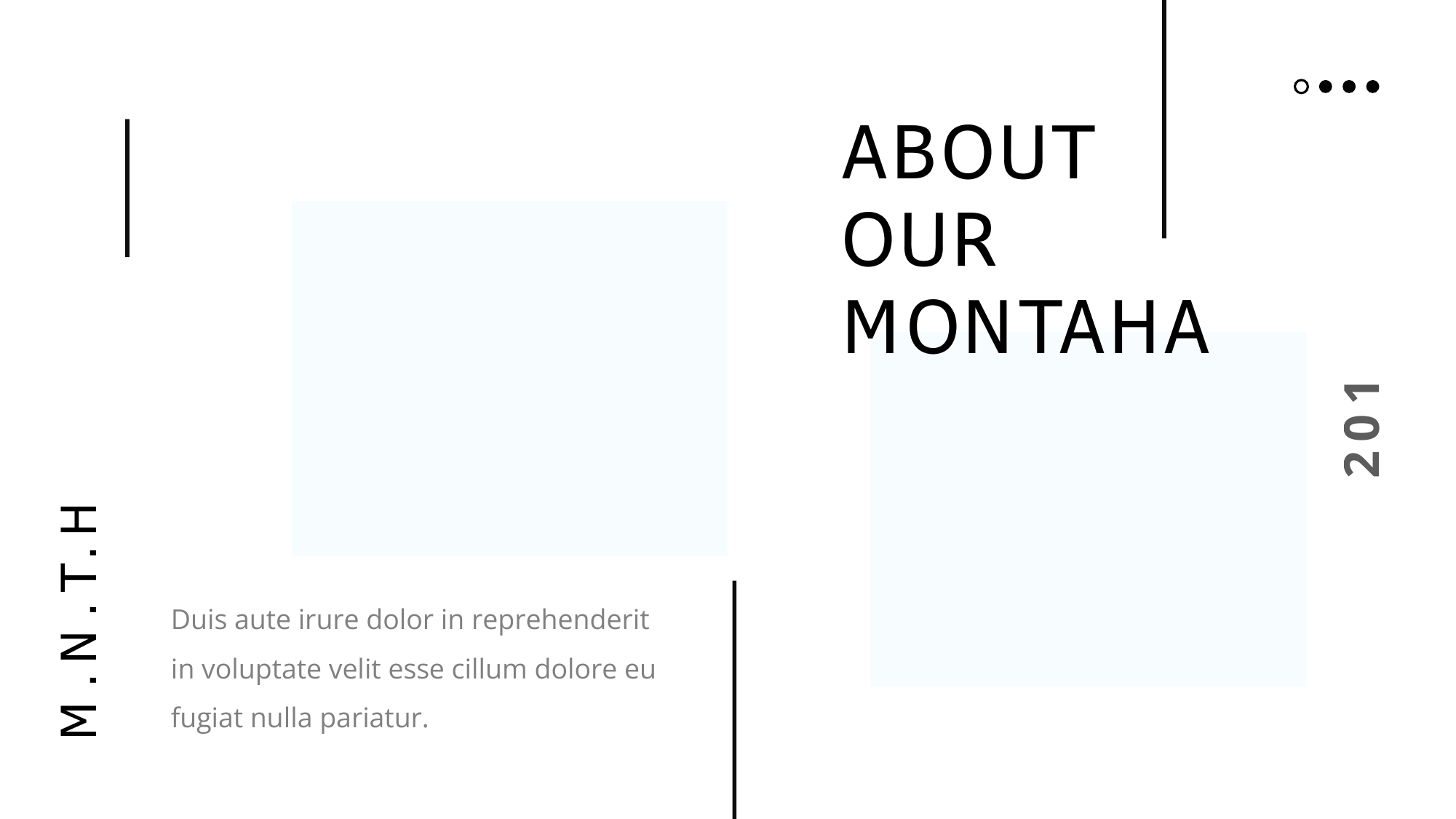

ABOUT OUR MONTAHA

2019

M.N.T.H
Duis aute irure dolor in reprehenderit in voluptate velit esse cillum dolore eu fugiat nulla pariatur.